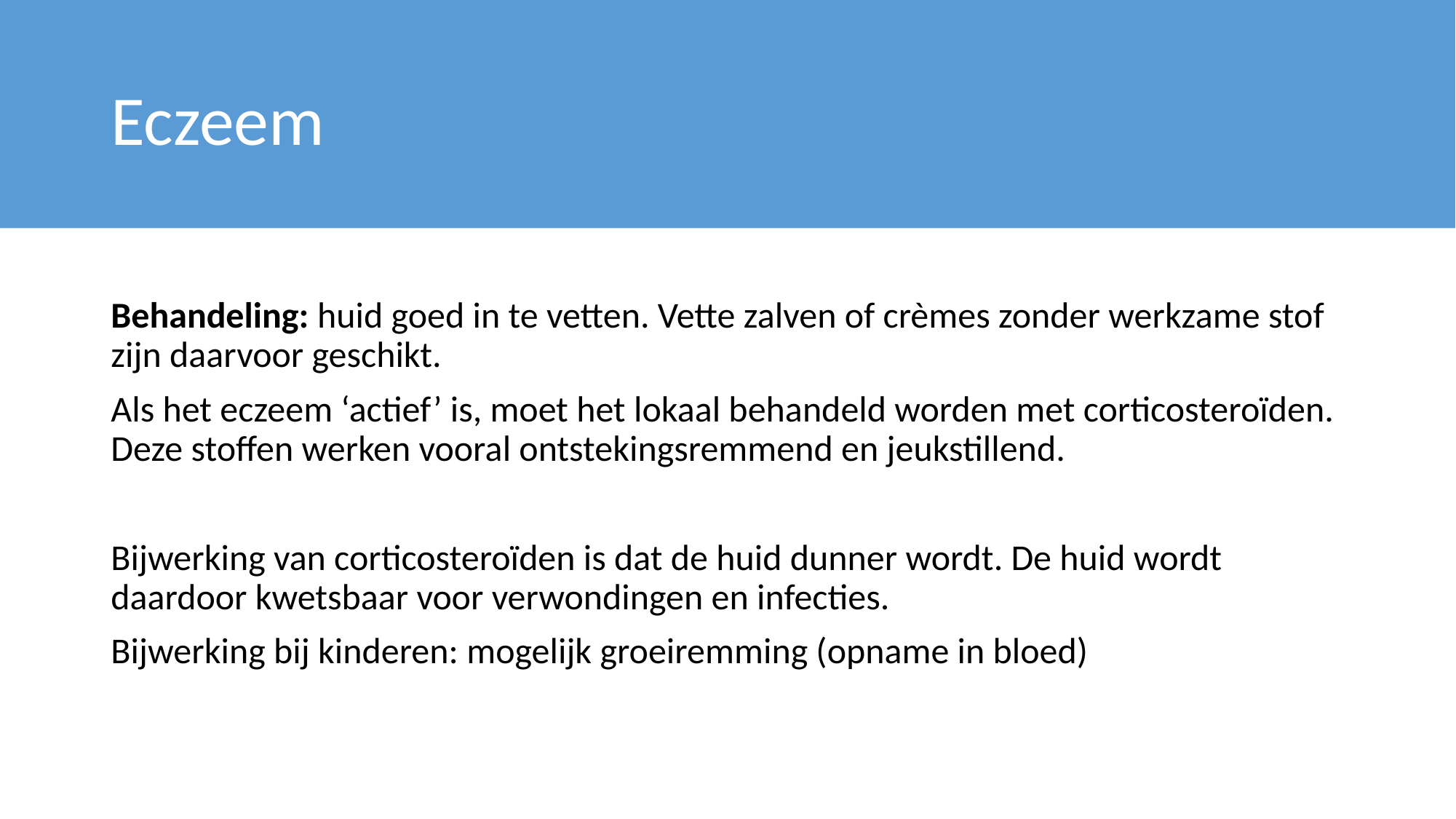

# Eczeem
Behandeling: huid goed in te vetten. Vette zalven of crèmes zonder werkzame stof zijn daarvoor geschikt.
Als het eczeem ‘actief’ is, moet het lokaal behandeld worden met corticosteroïden. Deze stoffen werken vooral ontstekingsremmend en jeukstillend.

Bijwerking van corticosteroïden is dat de huid dunner wordt. De huid wordt daardoor kwetsbaar voor verwondingen en infecties.
Bijwerking bij kinderen: mogelijk groeiremming (opname in bloed)